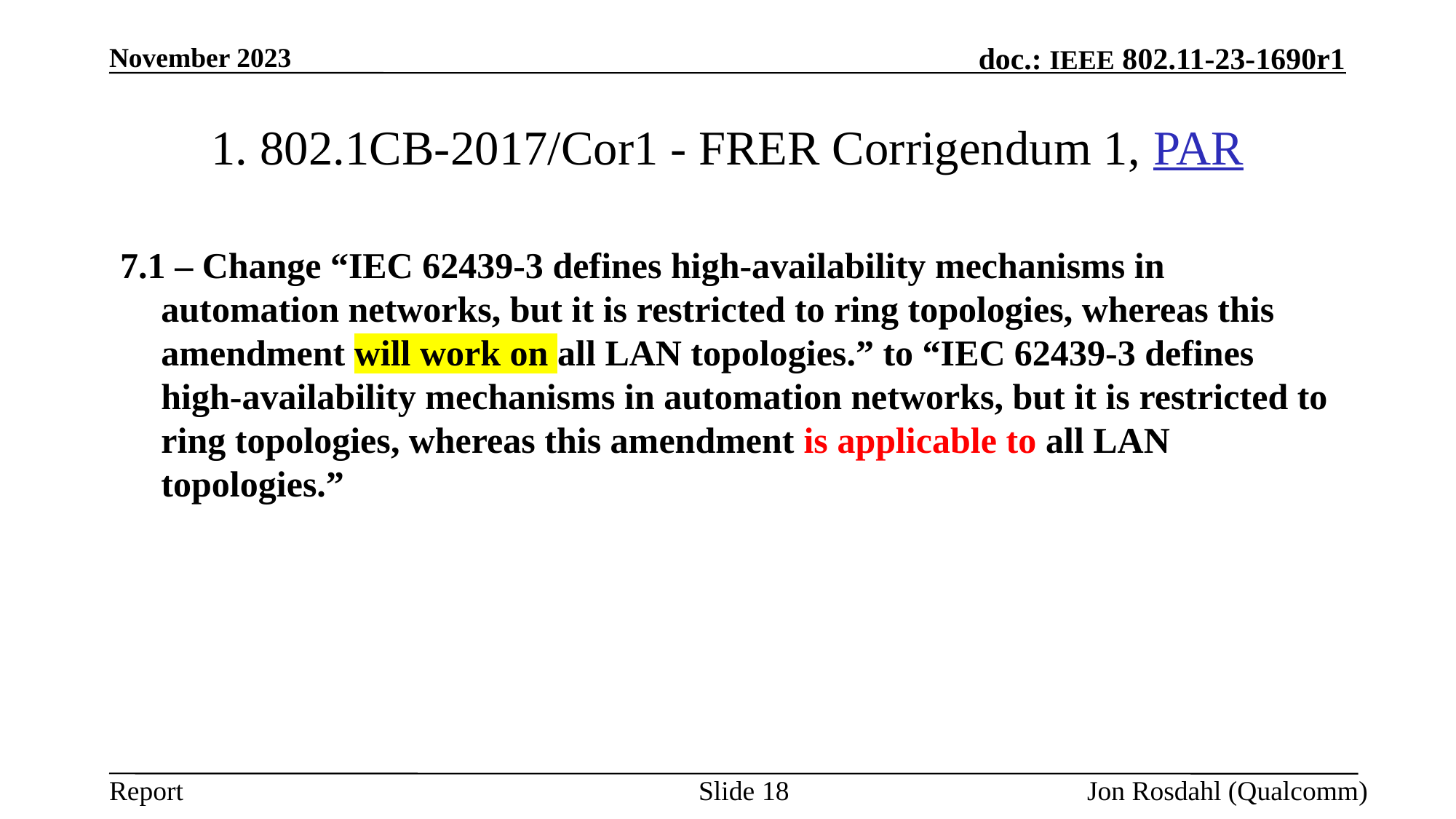

November 2023
# 1. 802.1CB-2017/Cor1 - FRER Corrigendum 1, PAR
7.1 – Change “IEC 62439-3 defines high-availability mechanisms in automation networks, but it is restricted to ring topologies, whereas this amendment will work on all LAN topologies.” to “IEC 62439-3 defines high-availability mechanisms in automation networks, but it is restricted to ring topologies, whereas this amendment is applicable to all LAN topologies.”
Slide 18
Jon Rosdahl (Qualcomm)